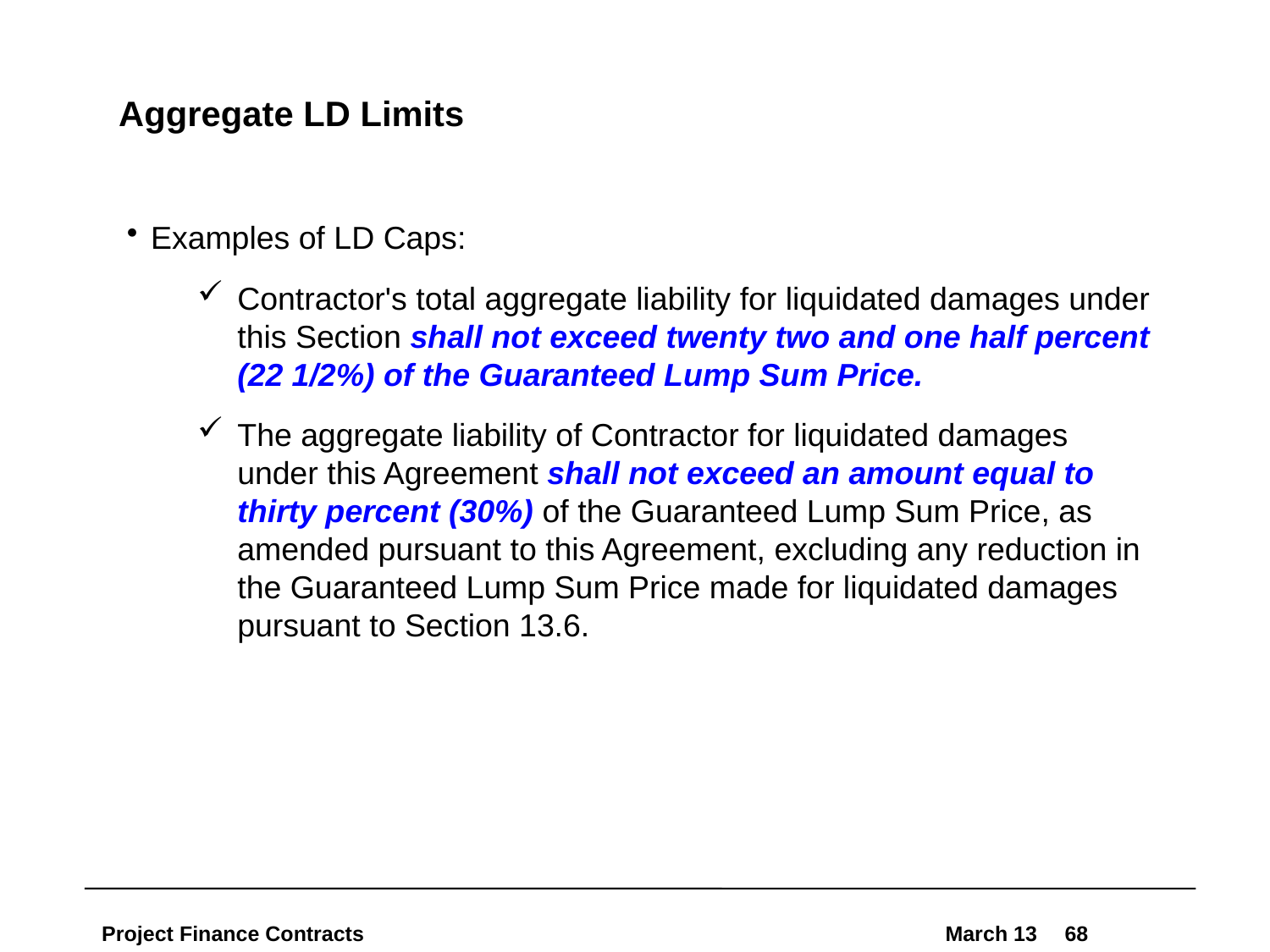

# Aggregate LD Limits
Examples of LD Caps:
Contractor's total aggregate liability for liquidated damages under this Section shall not exceed twenty two and one half percent (22 1/2%) of the Guaranteed Lump Sum Price.
The aggregate liability of Contractor for liquidated damages under this Agreement shall not exceed an amount equal to thirty percent (30%) of the Guaranteed Lump Sum Price, as amended pursuant to this Agreement, excluding any reduction in the Guaranteed Lump Sum Price made for liquidated damages pursuant to Section 13.6.